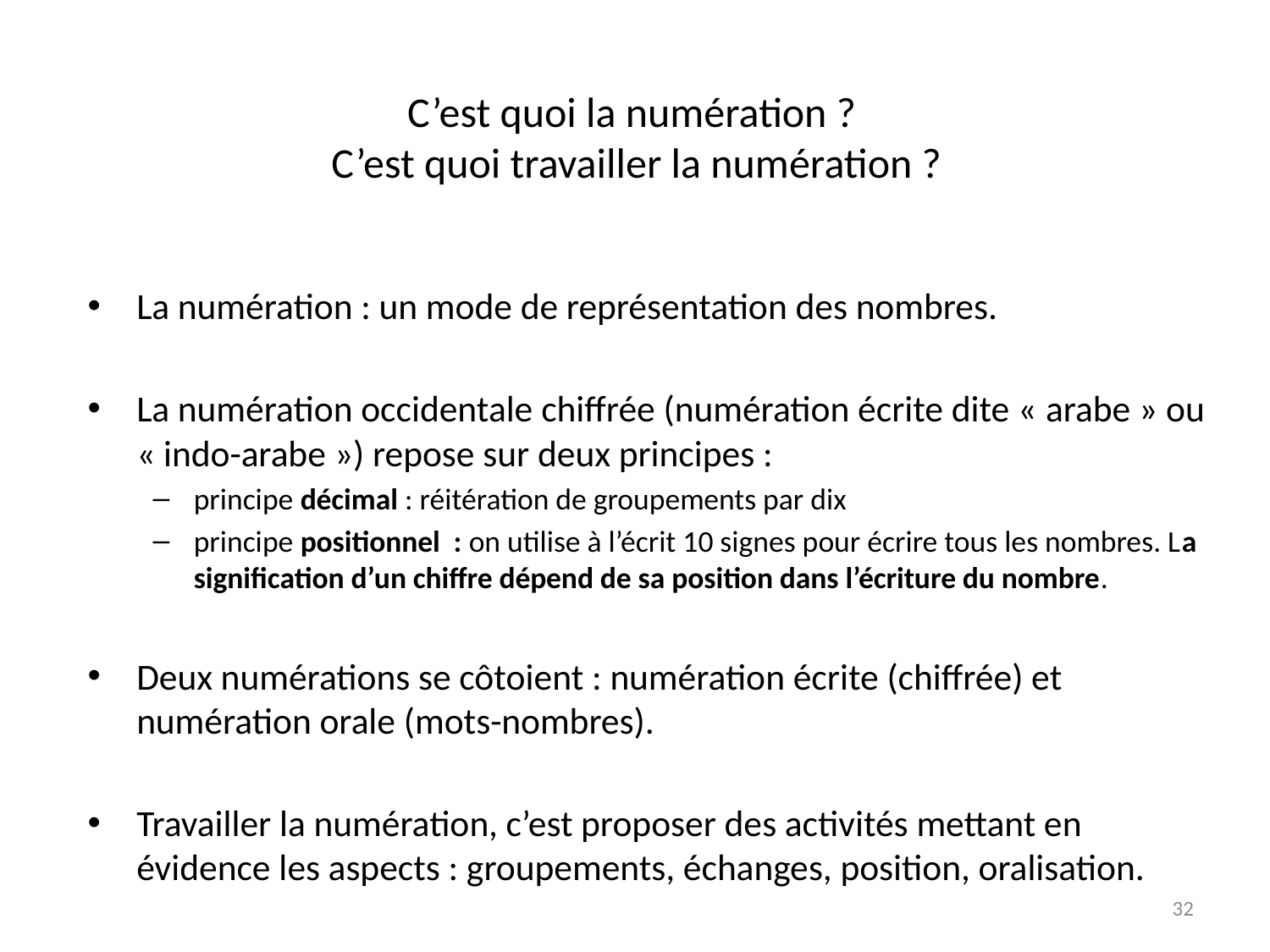

# C’est quoi la numération ? C’est quoi travailler la numération ?
La numération : un mode de représentation des nombres.

La numération occidentale chiffrée (numération écrite dite « arabe » ou « indo-arabe ») repose sur deux principes :
principe décimal : réitération de groupements par dix
principe positionnel  : on utilise à l’écrit 10 signes pour écrire tous les nombres. La signification d’un chiffre dépend de sa position dans l’écriture du nombre.

Deux numérations se côtoient : numération écrite (chiffrée) et numération orale (mots-nombres).

Travailler la numération, c’est proposer des activités mettant en évidence les aspects : groupements, échanges, position, oralisation.

32